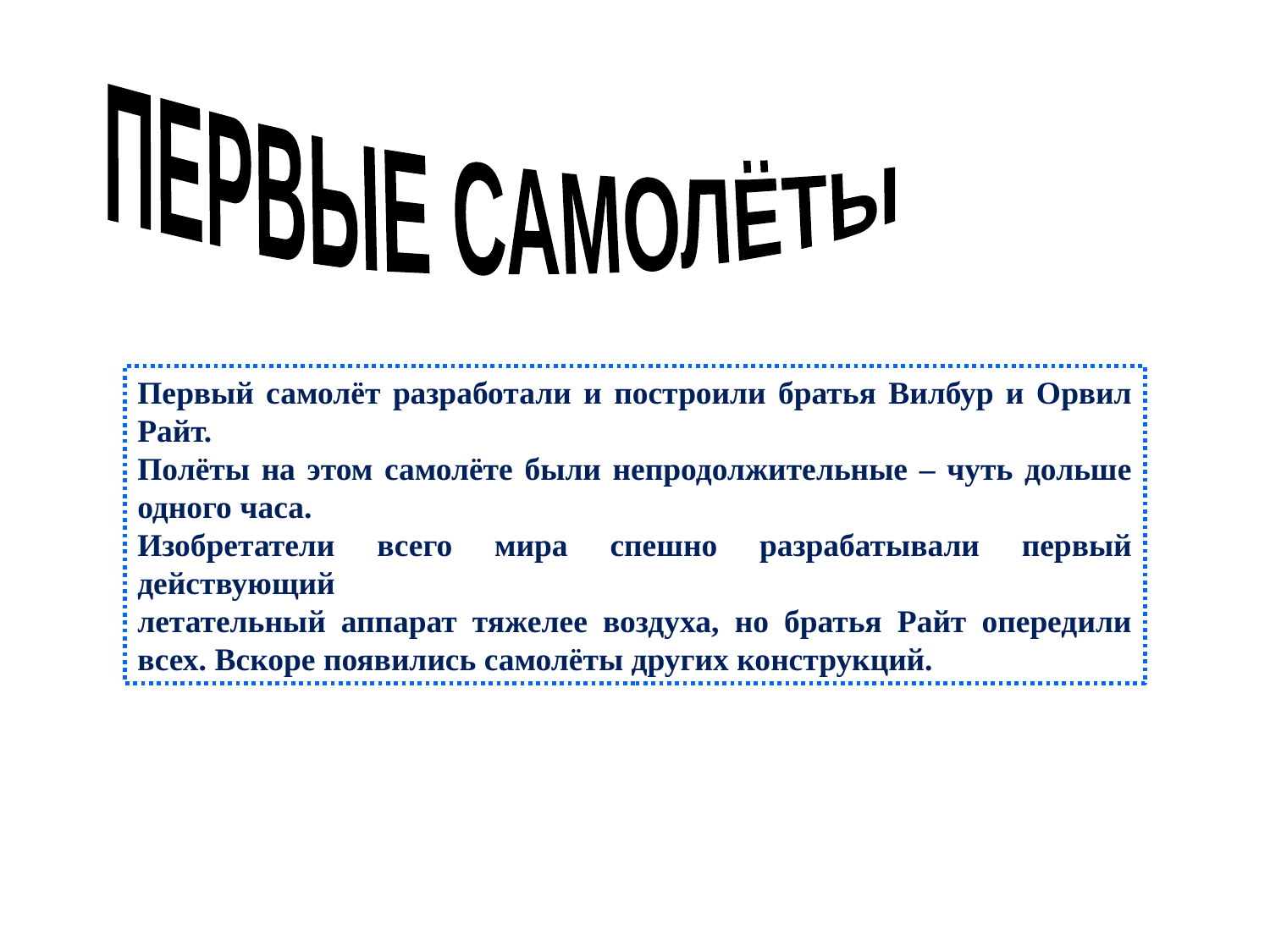

ПЕРВЫЕ САМОЛЁТЫ
Первый самолёт разработали и построили братья Вилбур и Орвил Райт.
Полёты на этом самолёте были непродолжительные – чуть дольше одного часа.
Изобретатели всего мира спешно разрабатывали первый действующий
летательный аппарат тяжелее воздуха, но братья Райт опередили всех. Вскоре появились самолёты других конструкций.